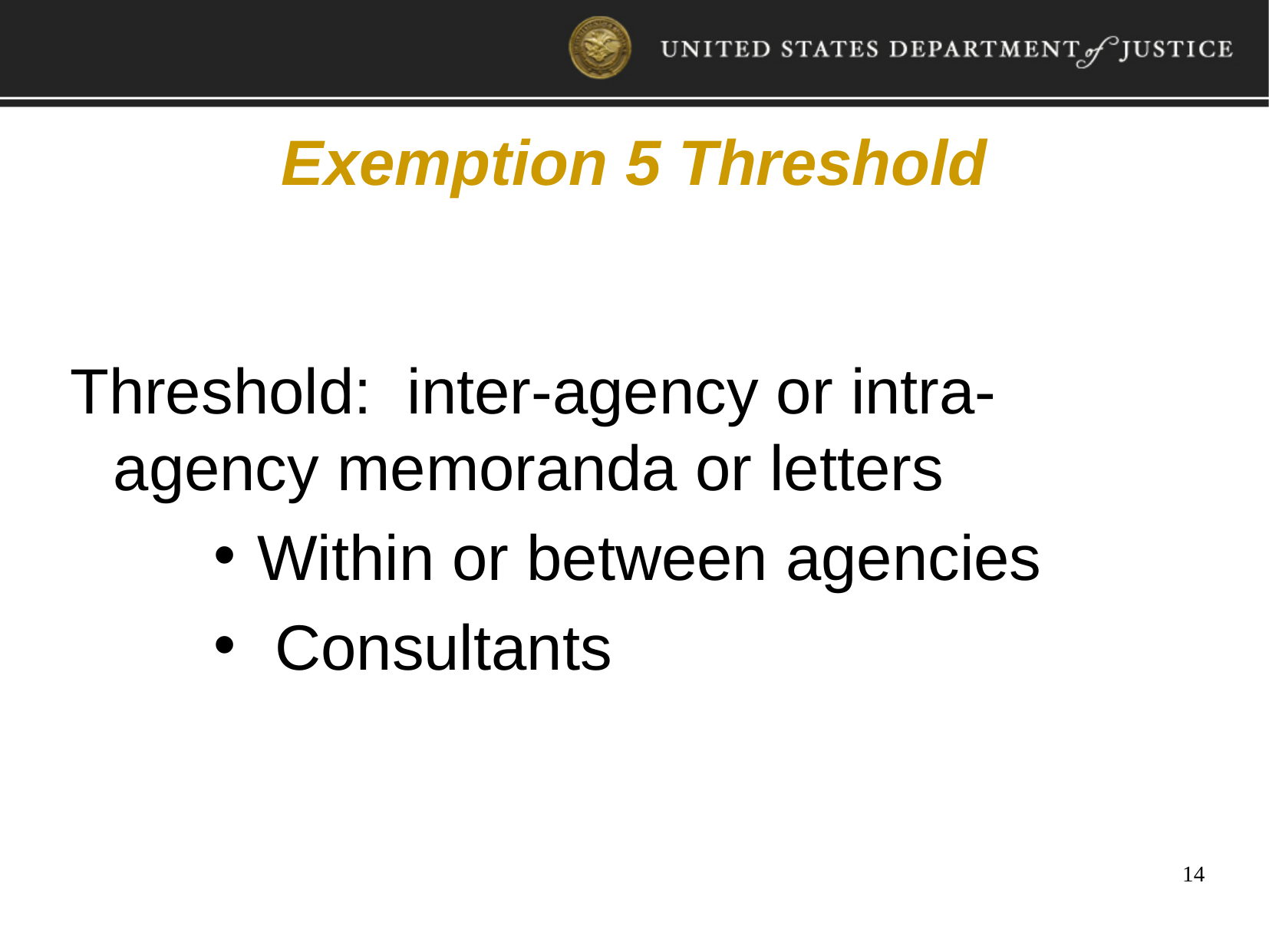

Exemption 5 Threshold

Threshold:  inter-agency or intra-agency memoranda or letters
Within or between agencies
 Consultants
14